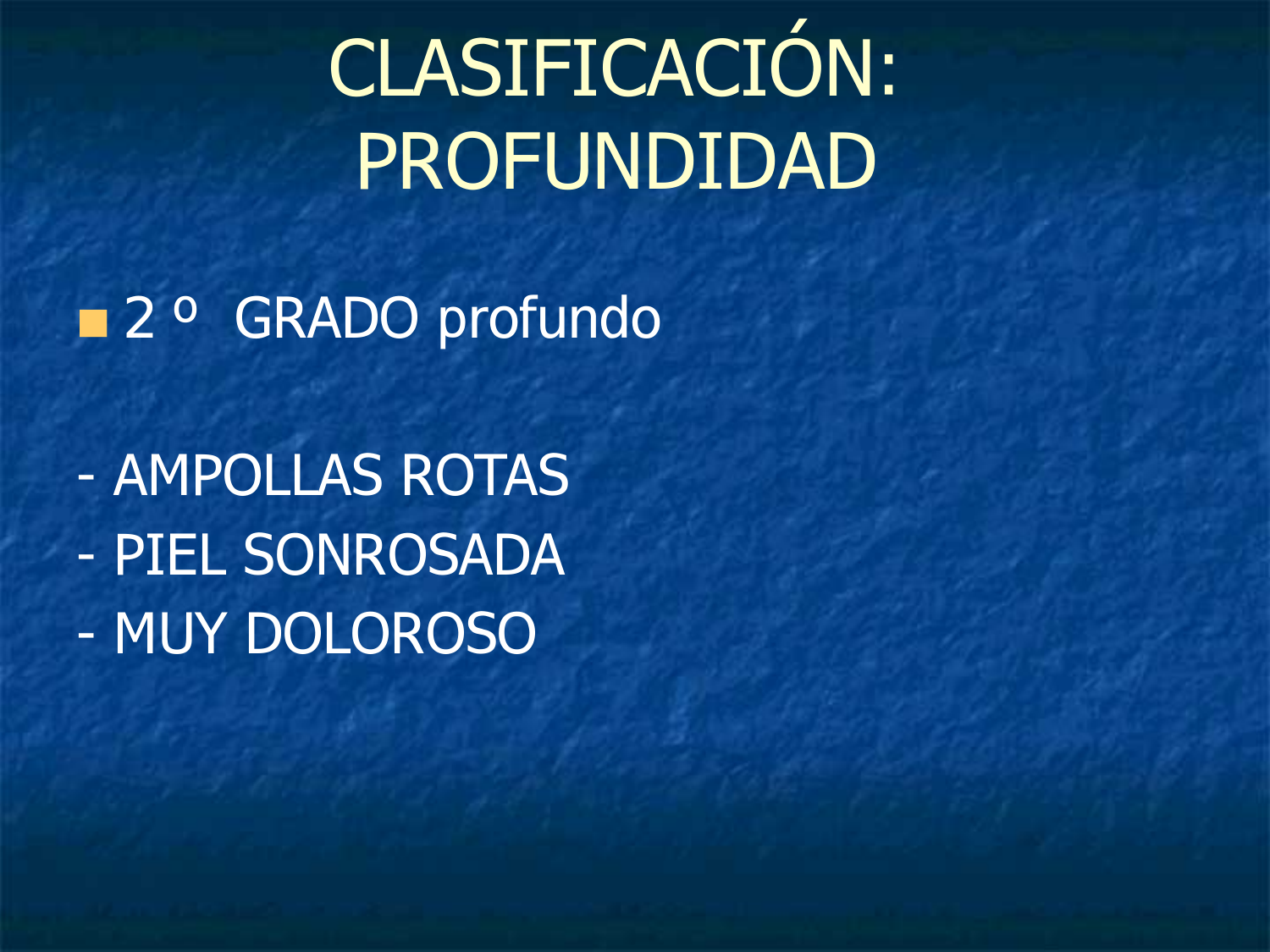

# CLASIFICACIÓN: PROFUNDIDAD
2 º  GRADO profundo

- AMPOLLAS ROTAS
- PIEL SONROSADA
- MUY DOLOROSO